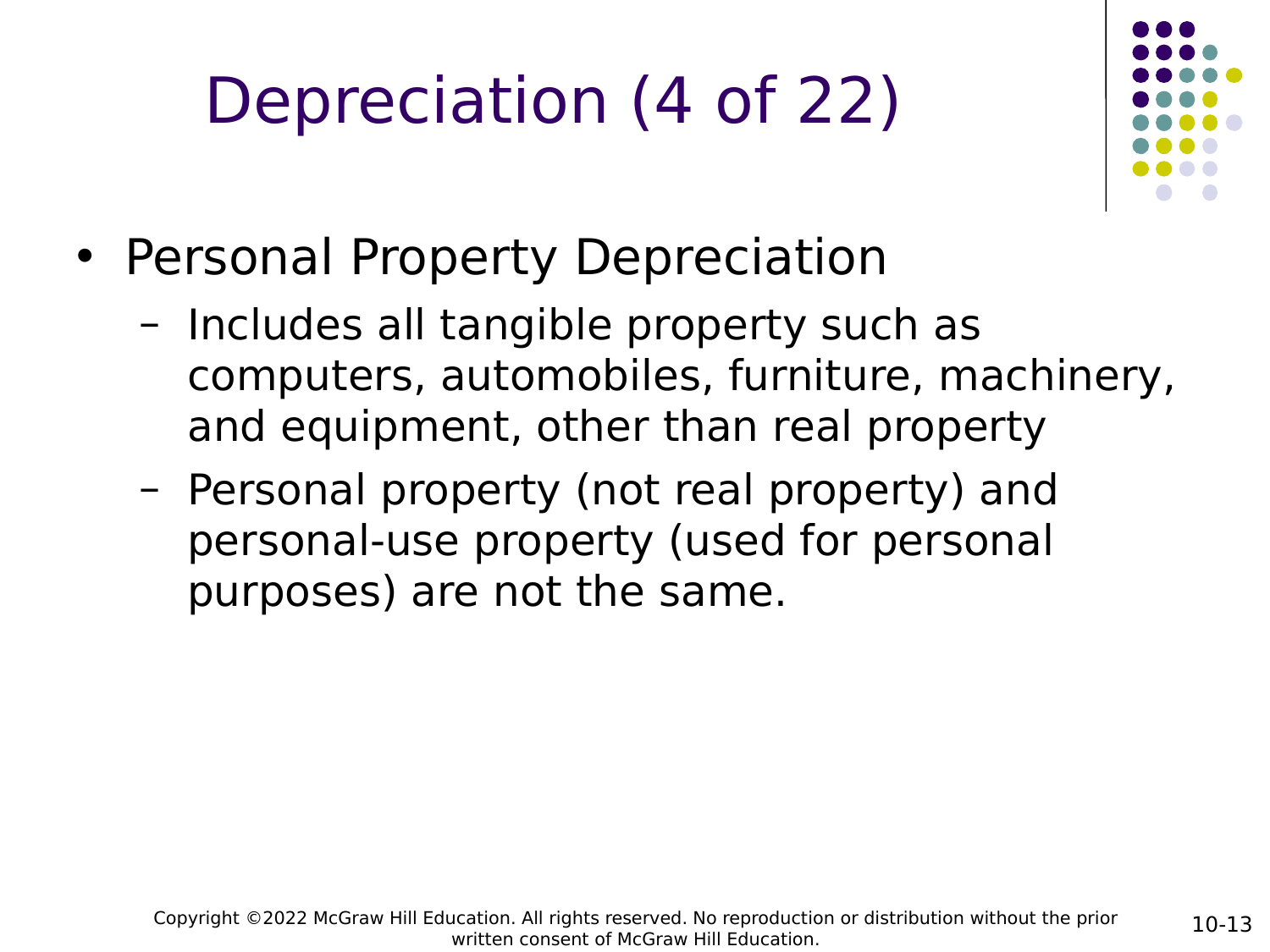

# Depreciation (4 of 22)
Personal Property Depreciation
Includes all tangible property such as computers, automobiles, furniture, machinery, and equipment, other than real property
Personal property (not real property) and personal-use property (used for personal purposes) are not the same.
10-13